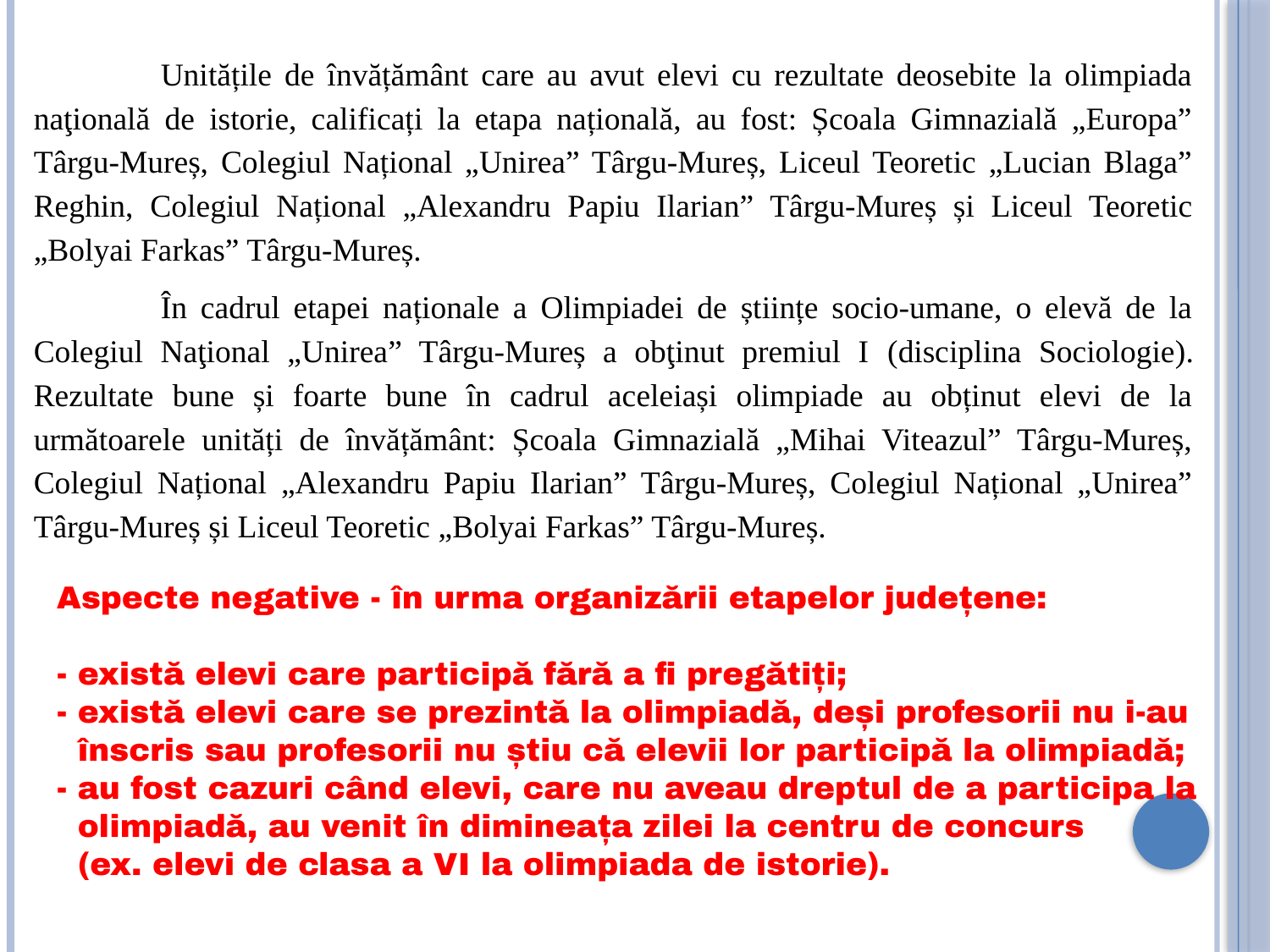

Unitățile de învățământ care au avut elevi cu rezultate deosebite la olimpiada naţională de istorie, calificați la etapa națională, au fost: Școala Gimnazială „Europa” Târgu-Mureș, Colegiul Național „Unirea” Târgu-Mureș, Liceul Teoretic „Lucian Blaga” Reghin, Colegiul Național „Alexandru Papiu Ilarian” Târgu-Mureș și Liceul Teoretic „Bolyai Farkas” Târgu-Mureș.
	În cadrul etapei naționale a Olimpiadei de științe socio-umane, o elevă de la Colegiul Naţional „Unirea” Târgu-Mureș a obţinut premiul I (disciplina Sociologie). Rezultate bune și foarte bune în cadrul aceleiași olimpiade au obținut elevi de la următoarele unități de învățământ: Școala Gimnazială „Mihai Viteazul” Târgu-Mureș, Colegiul Național „Alexandru Papiu Ilarian” Târgu-Mureș, Colegiul Național „Unirea” Târgu-Mureș și Liceul Teoretic „Bolyai Farkas” Târgu-Mureș.
Aspecte negative - în urma organizării etapelor județene:

- există elevi care participă fără a fi pregătiți;
- există elevi care se prezintă la olimpiadă, deși profesorii nu i-au
  înscris sau profesorii nu știu că elevii lor participă la olimpiadă;
- au fost cazuri când elevi, care nu aveau dreptul de a participa la
  olimpiadă, au venit în dimineața zilei la centru de concurs
  (ex. elevi de clasa a VI la olimpiada de istorie).